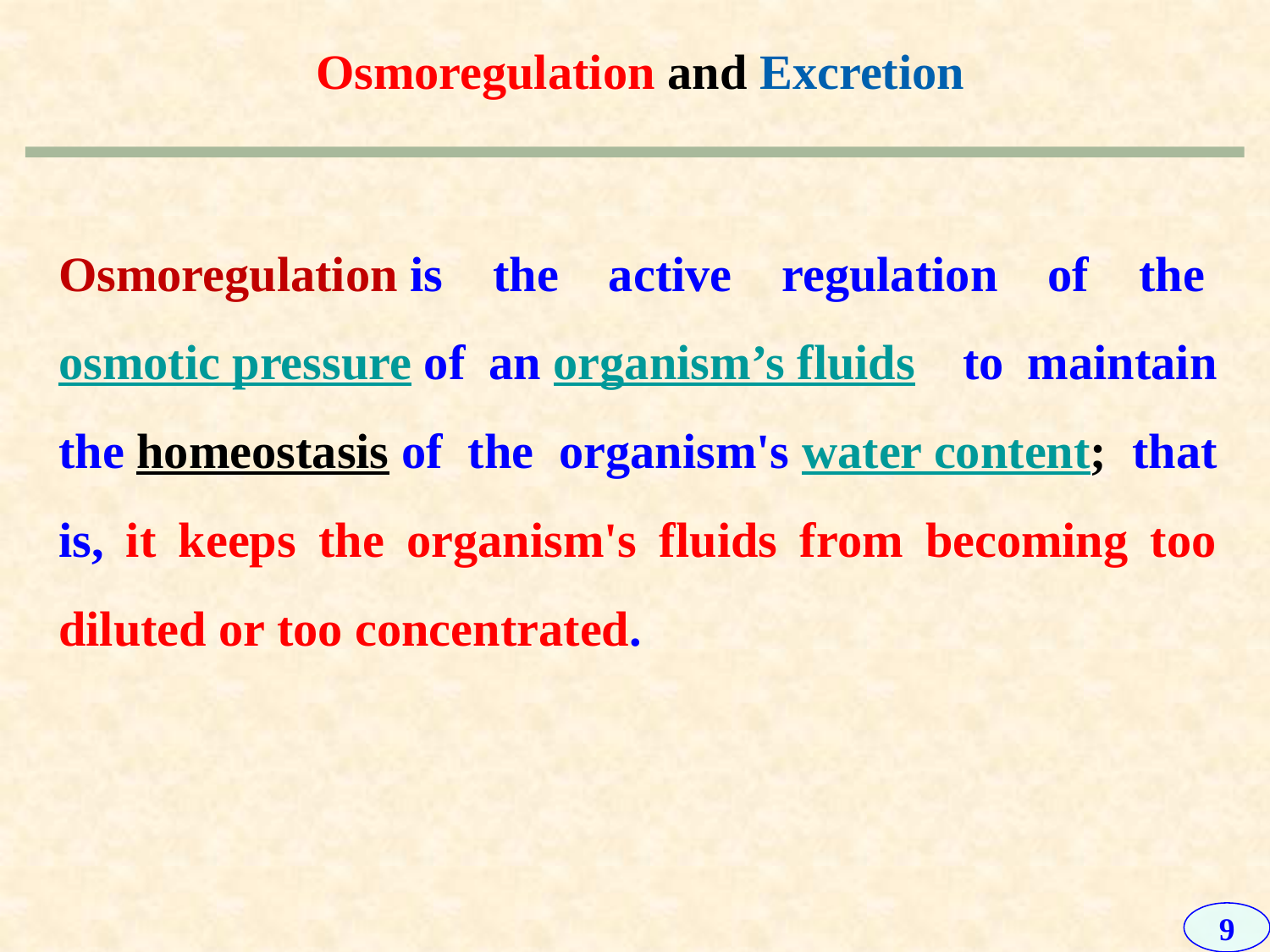

Osmoregulation and Excretion

Osmoregulation is the active regulation of the osmotic pressure of an organism’s fluids  to maintain the homeostasis of the organism's water content; that is, it keeps the organism's fluids from becoming too diluted or too concentrated.
9